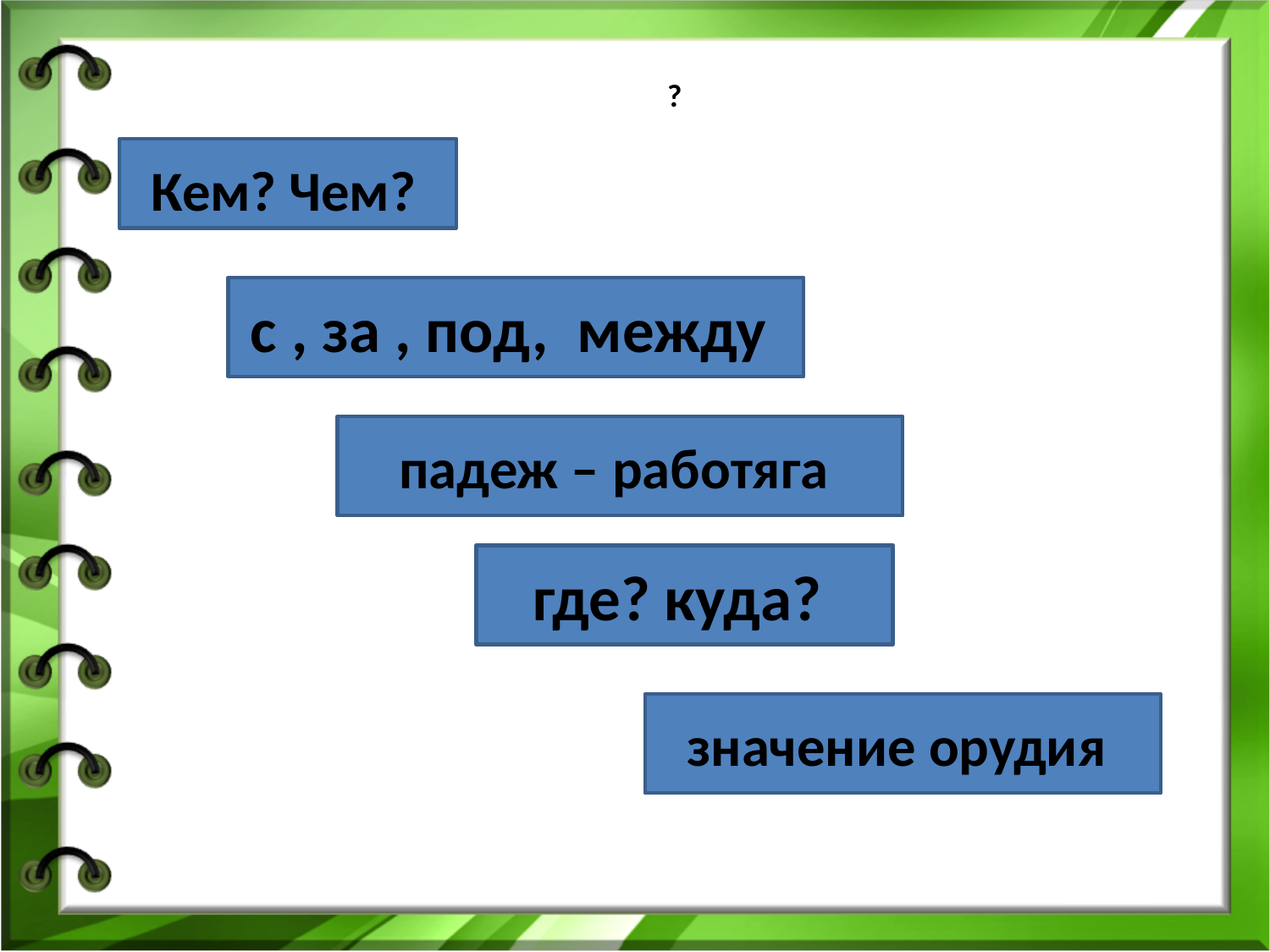

?

Кем? Чем?
с , за , под,  между
падеж – работяга
где? куда?
значение орудия